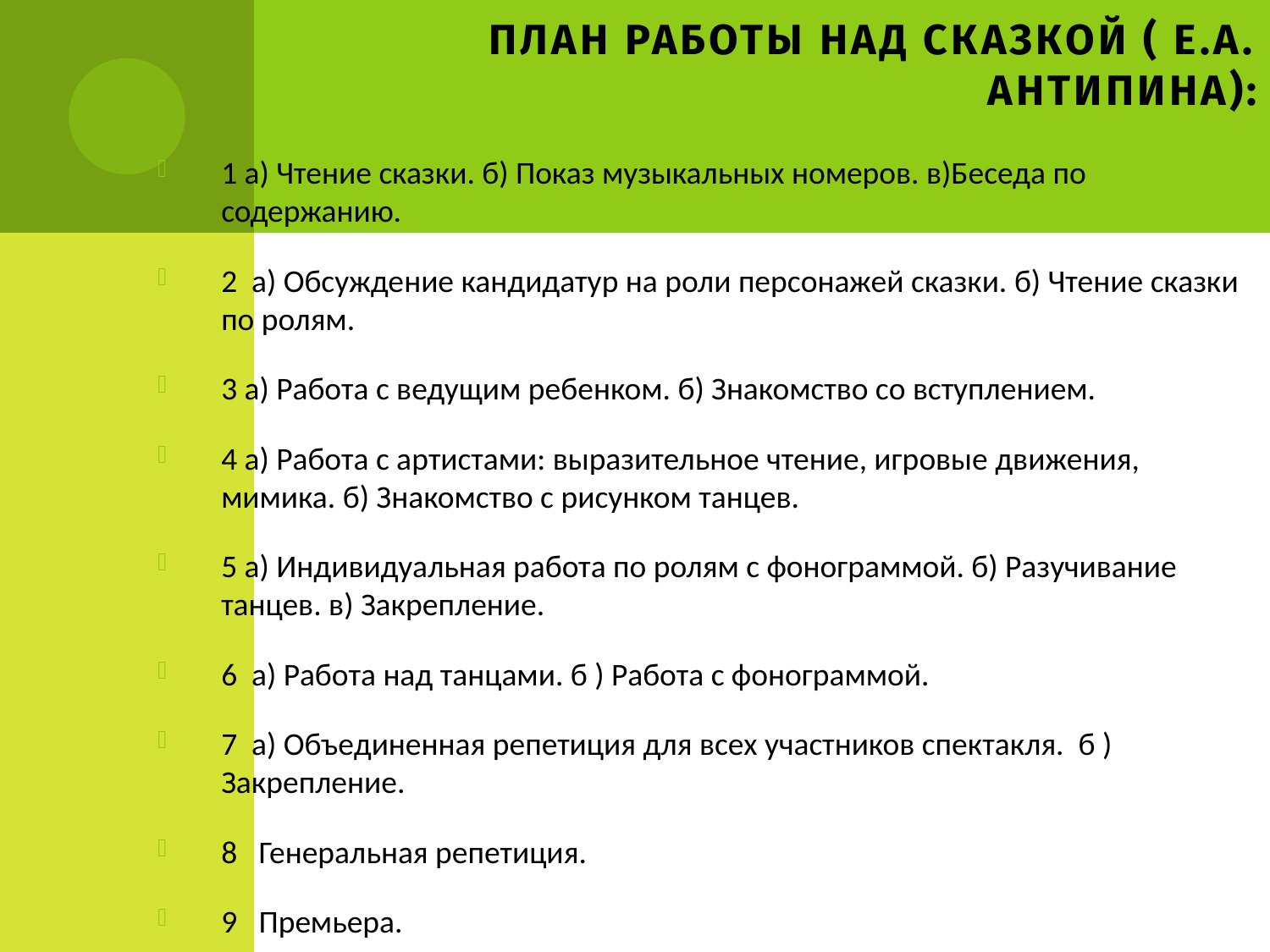

# План работы над сказкой ( Е.А. Антипина):
1 а) Чтение сказки. б) Показ музыкальных номеров. в)Беседа по содержанию.
2  а) Обсуждение кандидатур на роли персонажей сказки. б) Чтение сказки по ролям.
3 а) Работа с ведущим ребенком. б) Знакомство со вступлением.
4 а) Работа с артистами: выразительное чтение, игровые движения, мимика. б) Знакомство с рисунком танцев.
5 а) Индивидуальная работа по ролям с фонограммой. б) Разучивание танцев. в) Закрепление.
6  а) Работа над танцами. б ) Работа с фонограммой.
7  а) Объединенная репетиция для всех участников спектакля.  б ) Закрепление.
8   Генеральная репетиция.
9   Премьера.